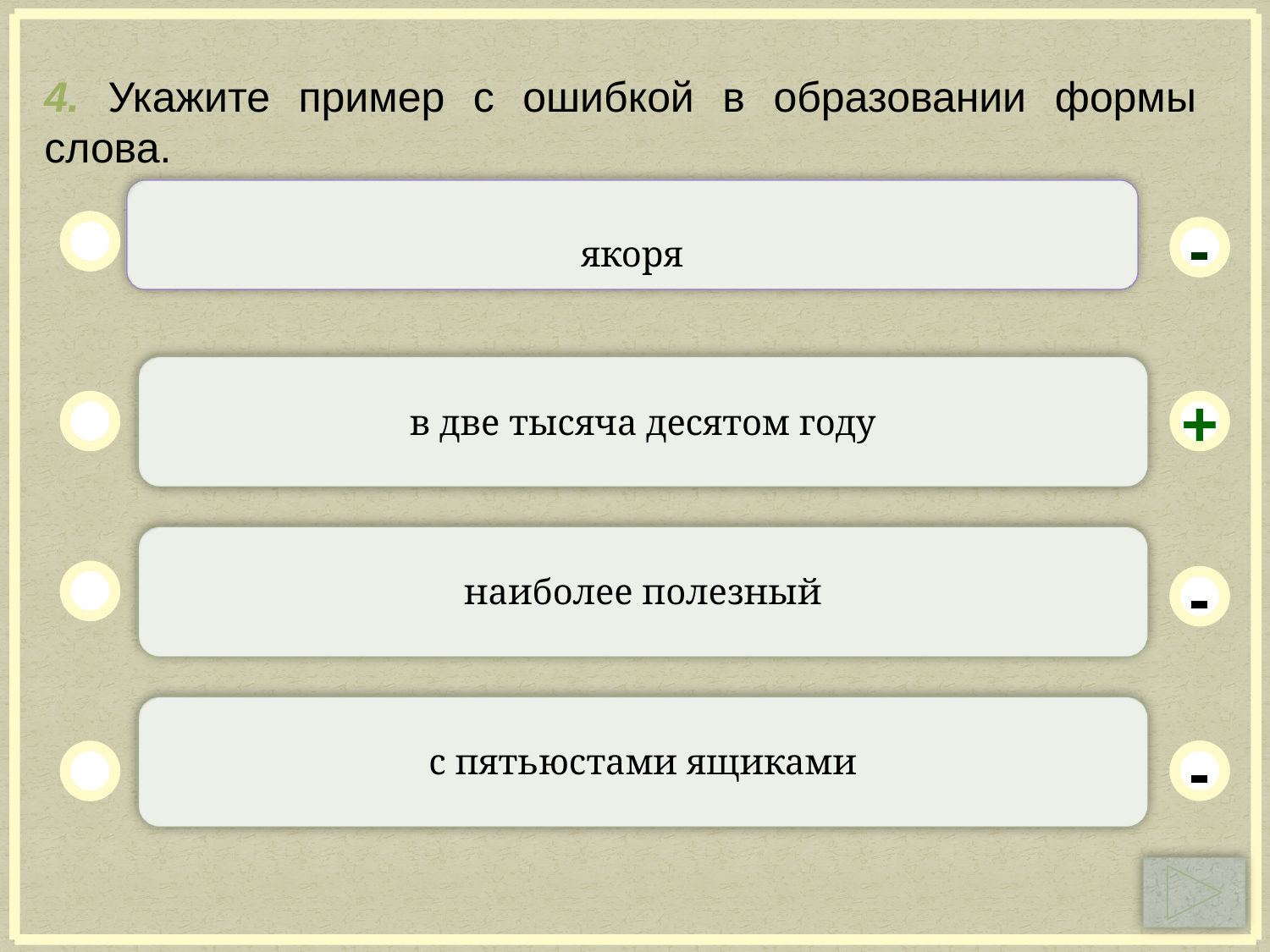

4. Укажите пример с ошибкой в образовании формы слова.

якоря

-
в две тысяча десятом году

+
наиболее полезный

-
с пятьюстами ящиками
-